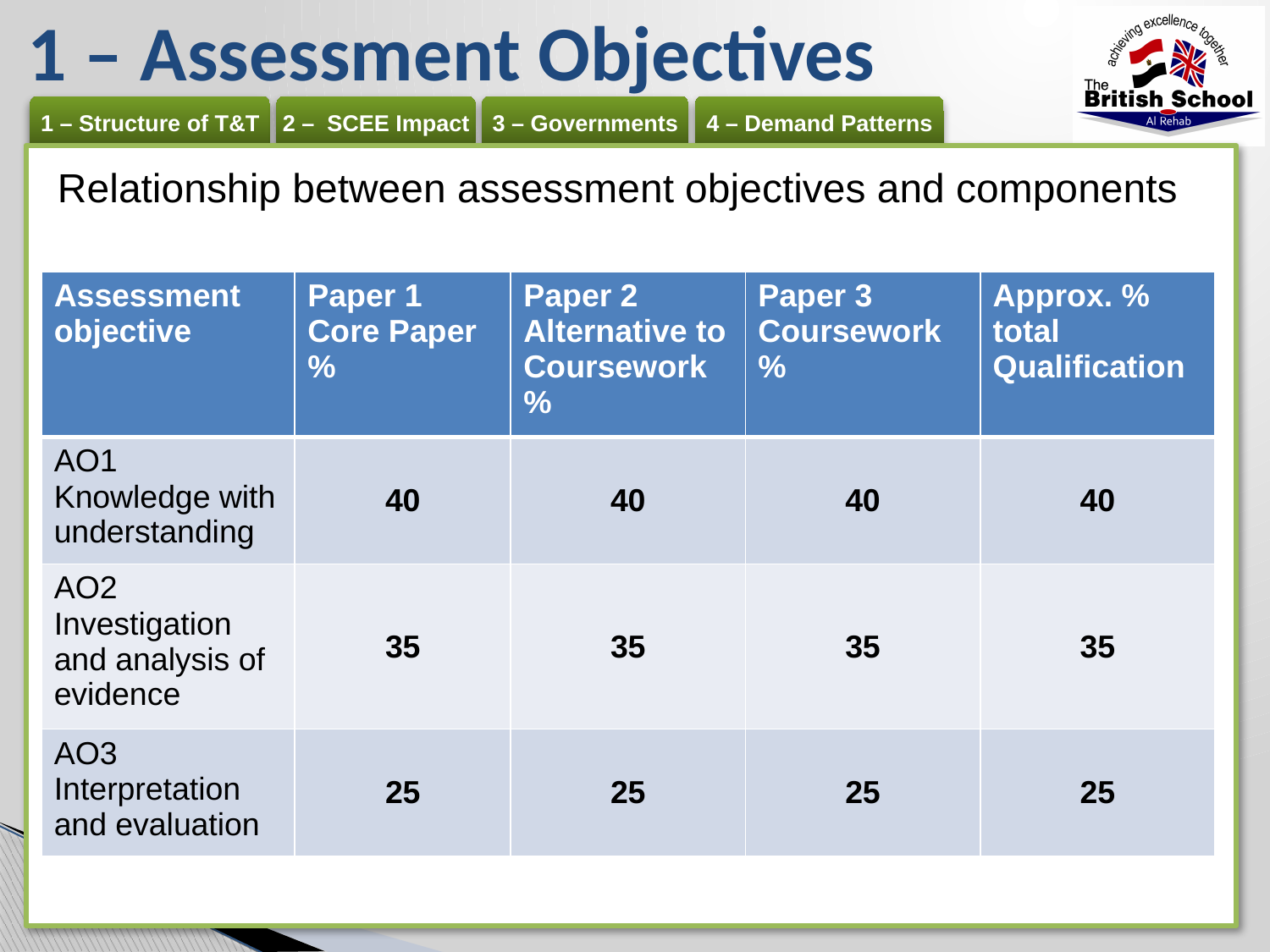

# 1 – Assessment Objectives
Relationship between assessment objectives and components
| Assessment objective | Paper 1 Core Paper % | Paper 2 Alternative to Coursework % | Paper 3 Coursework % | Approx. % total Qualification |
| --- | --- | --- | --- | --- |
| AO1 Knowledge with understanding | 40 | 40 | 40 | 40 |
| AO2 Investigation and analysis of evidence | 35 | 35 | 35 | 35 |
| AO3 Interpretation and evaluation | 25 | 25 | 25 | 25 |